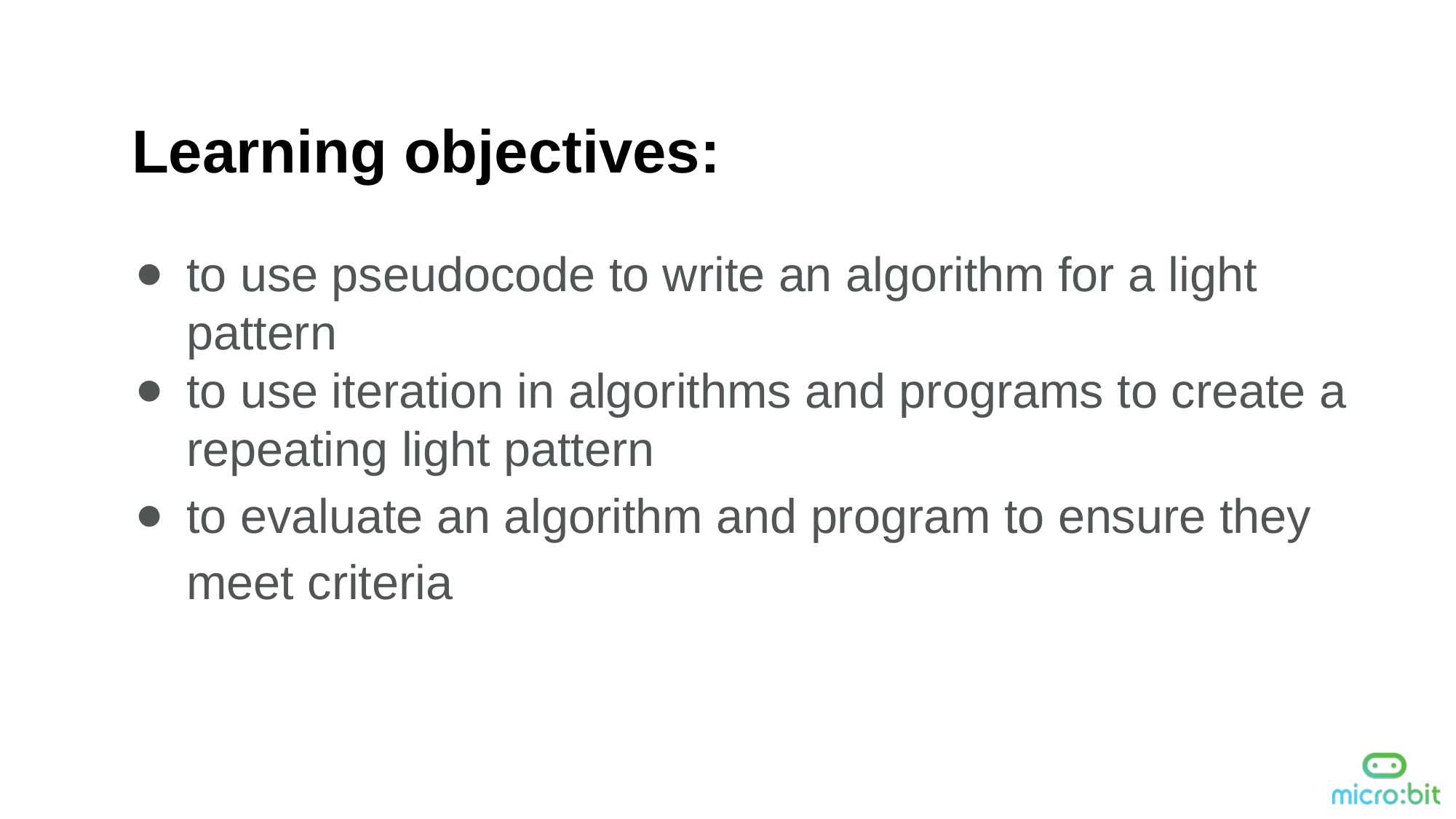

Learning objectives:

to use pseudocode to write an algorithm for a light pattern
to use iteration in algorithms and programs to create a repeating light pattern
to evaluate an algorithm and program to ensure they meet criteria